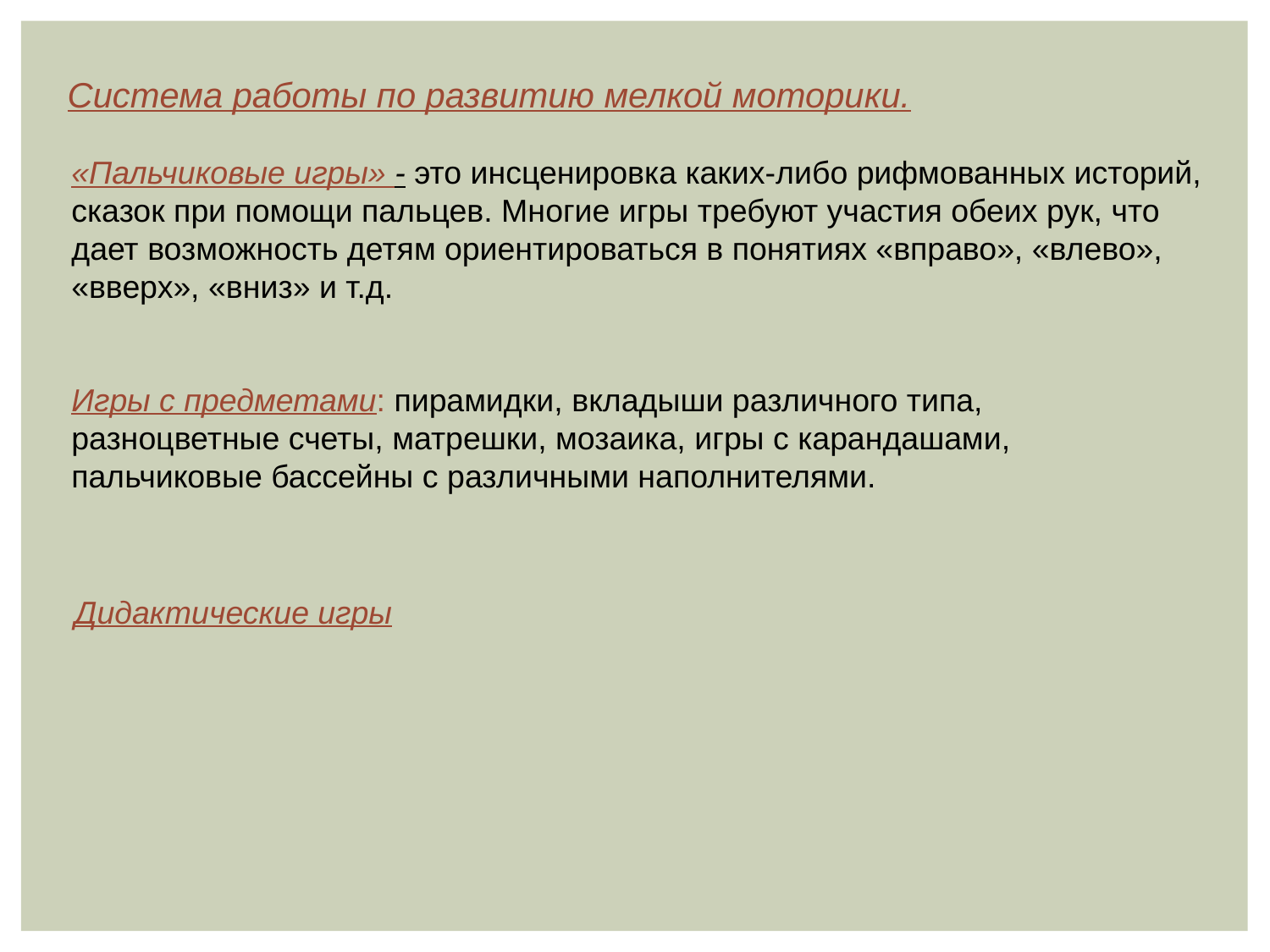

Система работы по развитию мелкой моторики.
«Пальчиковые игры» - это инсценировка каких-либо рифмованных историй, сказок при помощи пальцев. Многие игры требуют участия обеих рук, что дает возможность детям ориентироваться в понятиях «вправо», «влево», «вверх», «вниз» и т.д.
Игры с предметами: пирамидки, вкладыши различного типа, разноцветные счеты, матрешки, мозаика, игры с карандашами, пальчиковые бассейны с различными наполнителями.
Дидактические игры